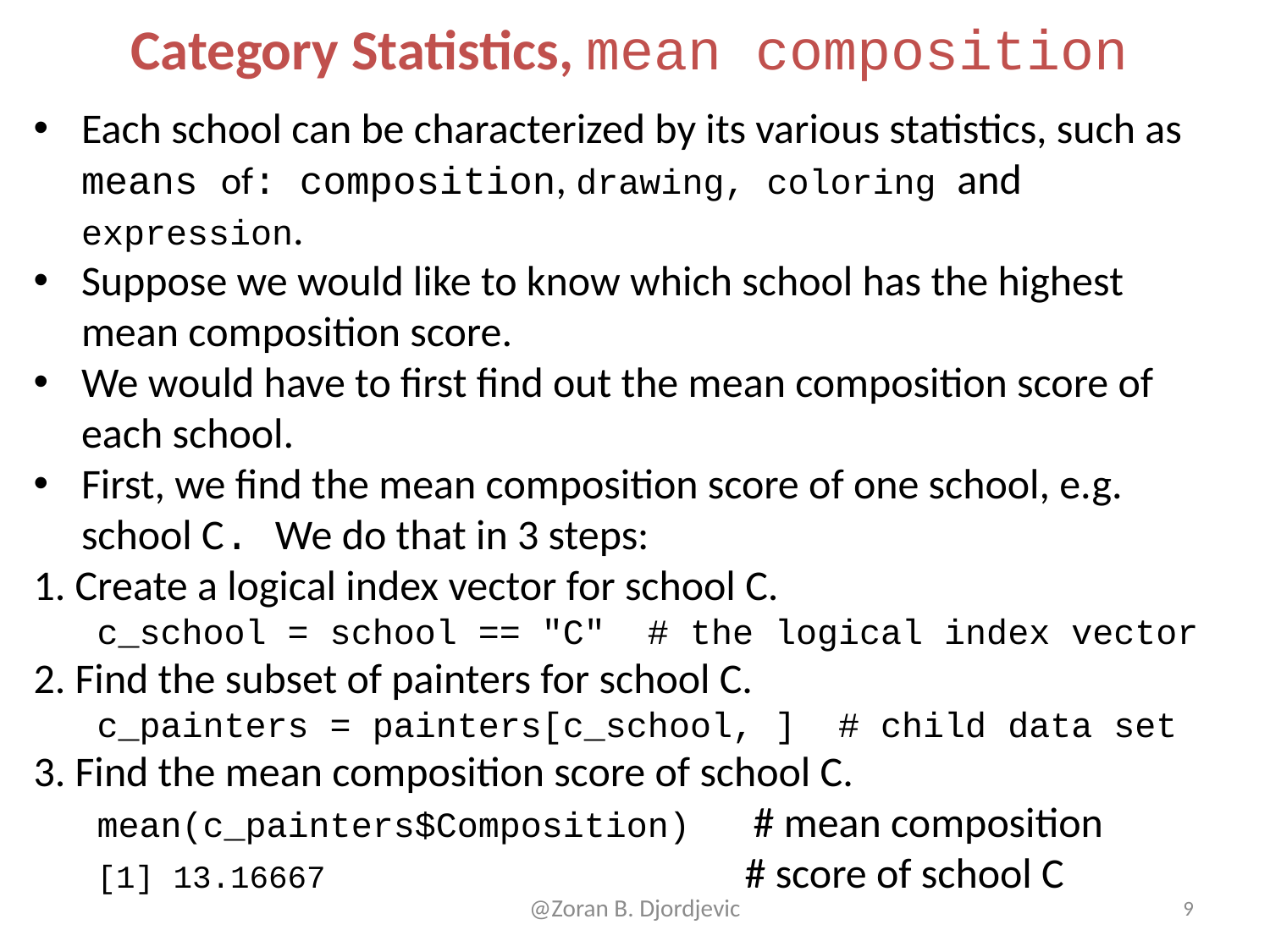

# Category Statistics, mean composition
Each school can be characterized by its various statistics, such as means of: composition, drawing, coloring and expression.
Suppose we would like to know which school has the highest mean composition score.
We would have to first find out the mean composition score of each school.
First, we find the mean composition score of one school, e.g. school C. We do that in 3 steps:
1. Create a logical index vector for school C.
c_school = school == "C"  # the logical index vector
2. Find the subset of painters for school C.
c_painters = painters[c_school, ]  # child data set
3. Find the mean composition score of school C.
mean(c_painters$Composition)   # mean composition
[1] 13.16667                      # score of school C
9
@Zoran B. Djordjevic